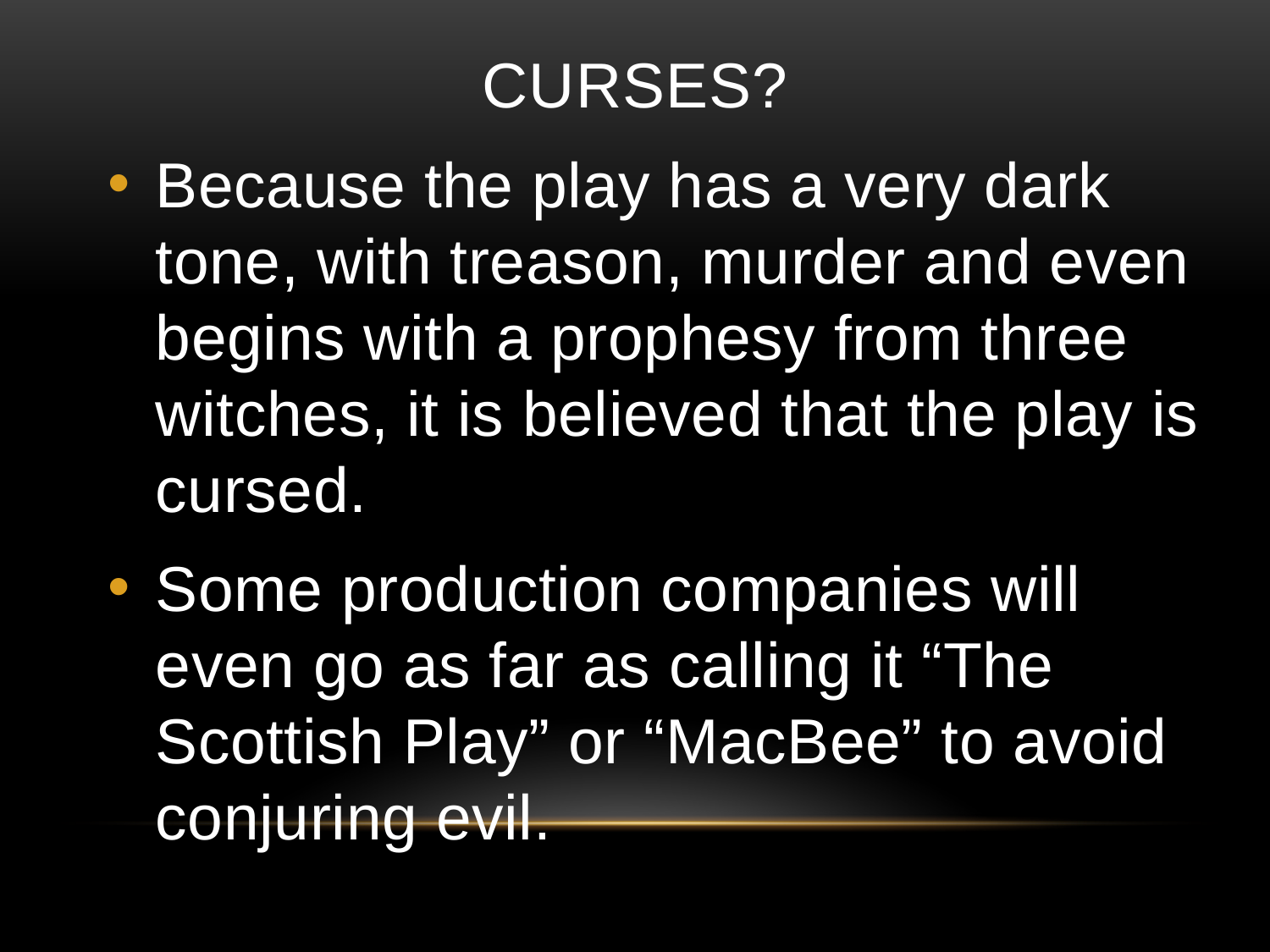

# Curses?
Because the play has a very dark tone, with treason, murder and even begins with a prophesy from three witches, it is believed that the play is cursed.
Some production companies will even go as far as calling it “The Scottish Play” or “MacBee” to avoid conjuring evil.